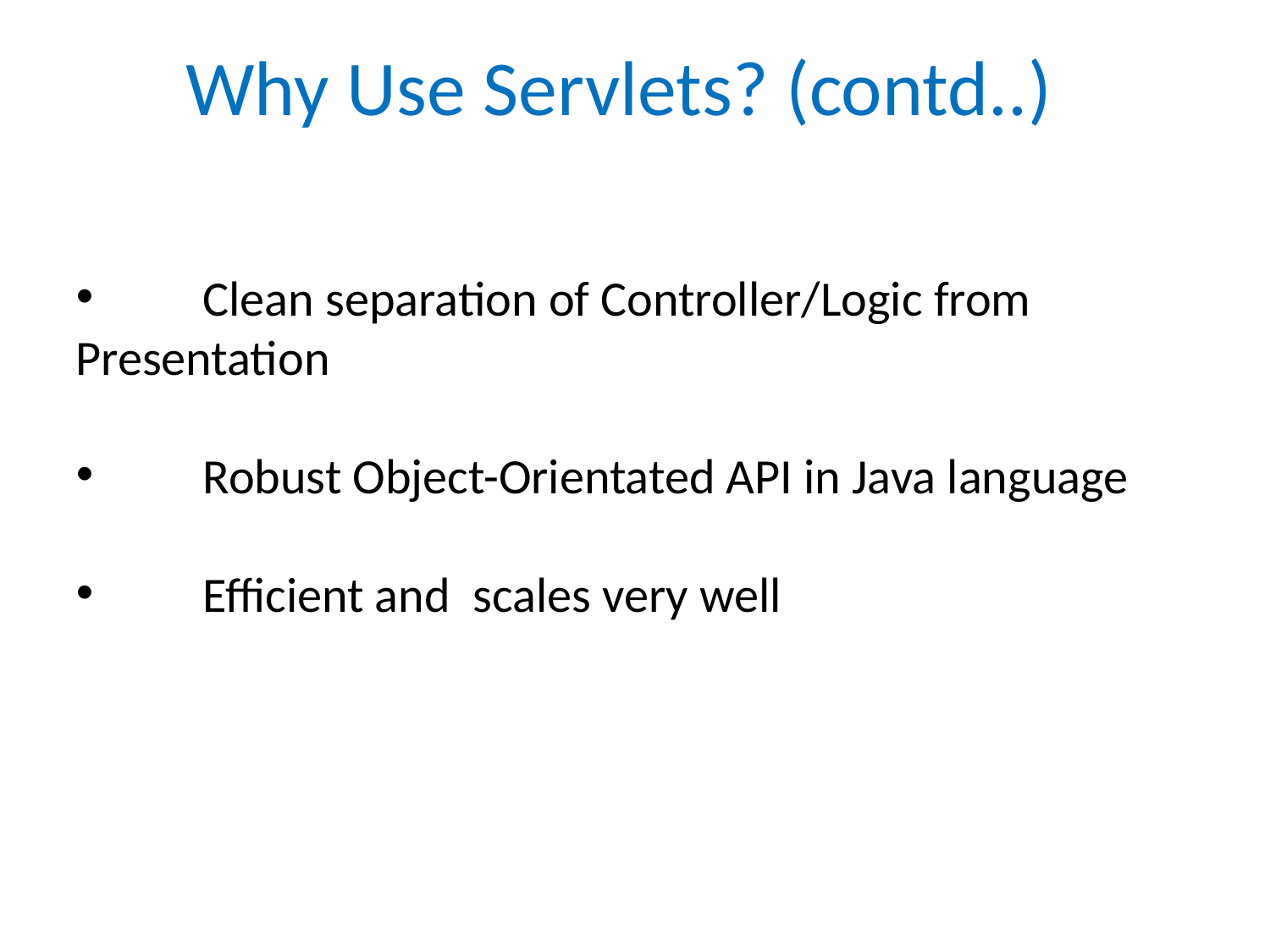

Why Use Servlets? (contd..)

 	Clean separation of Controller/Logic from 	Presentation

   	Robust Object-Orientated API in Java language

 	Efficient and  scales very well